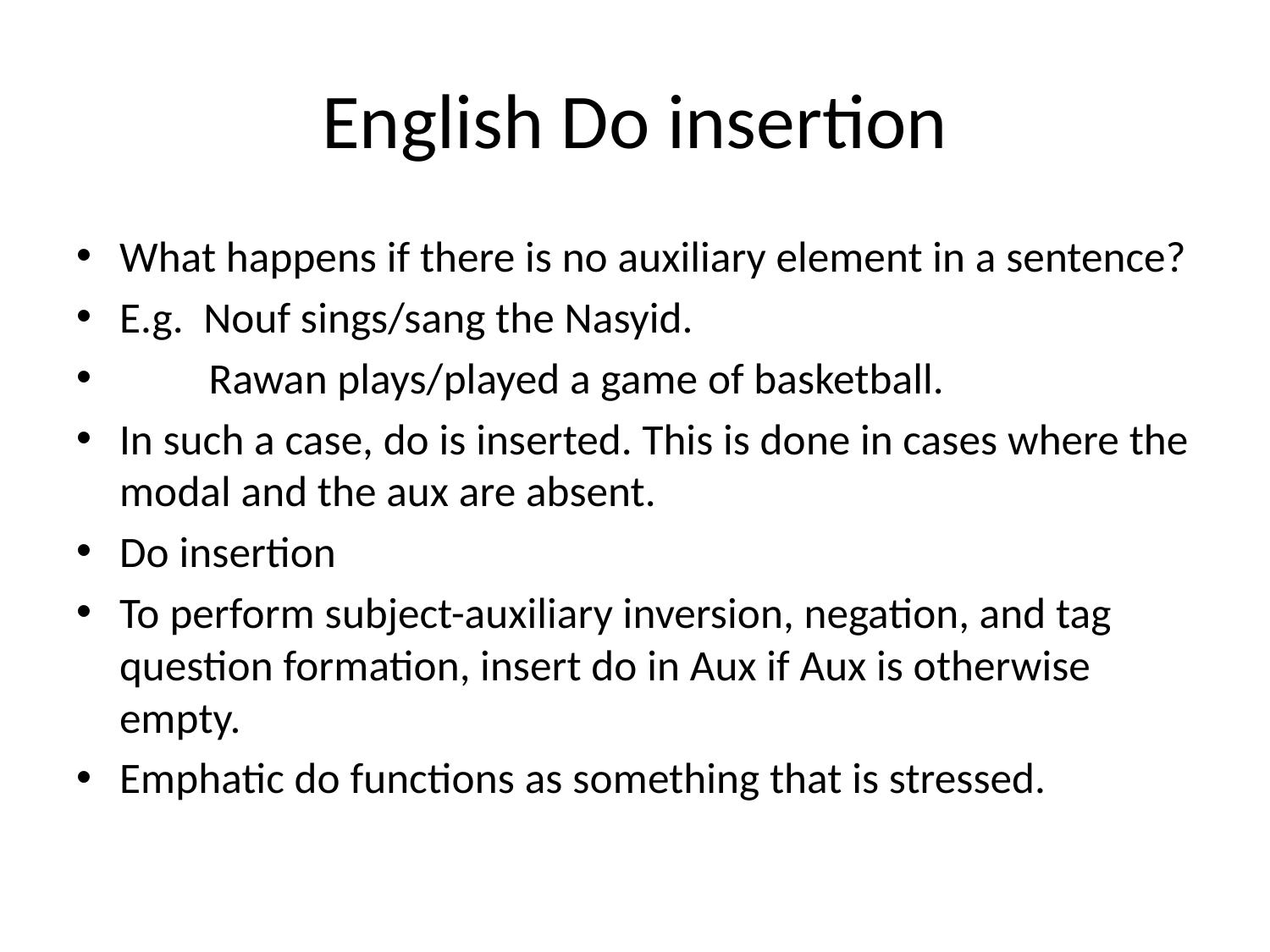

# English Do insertion
What happens if there is no auxiliary element in a sentence?
E.g.  Nouf sings/sang the Nasyid.
         Rawan plays/played a game of basketball.
In such a case, do is inserted. This is done in cases where the modal and the aux are absent.
Do insertion
To perform subject-auxiliary inversion, negation, and tag question formation, insert do in Aux if Aux is otherwise empty.
Emphatic do functions as something that is stressed.